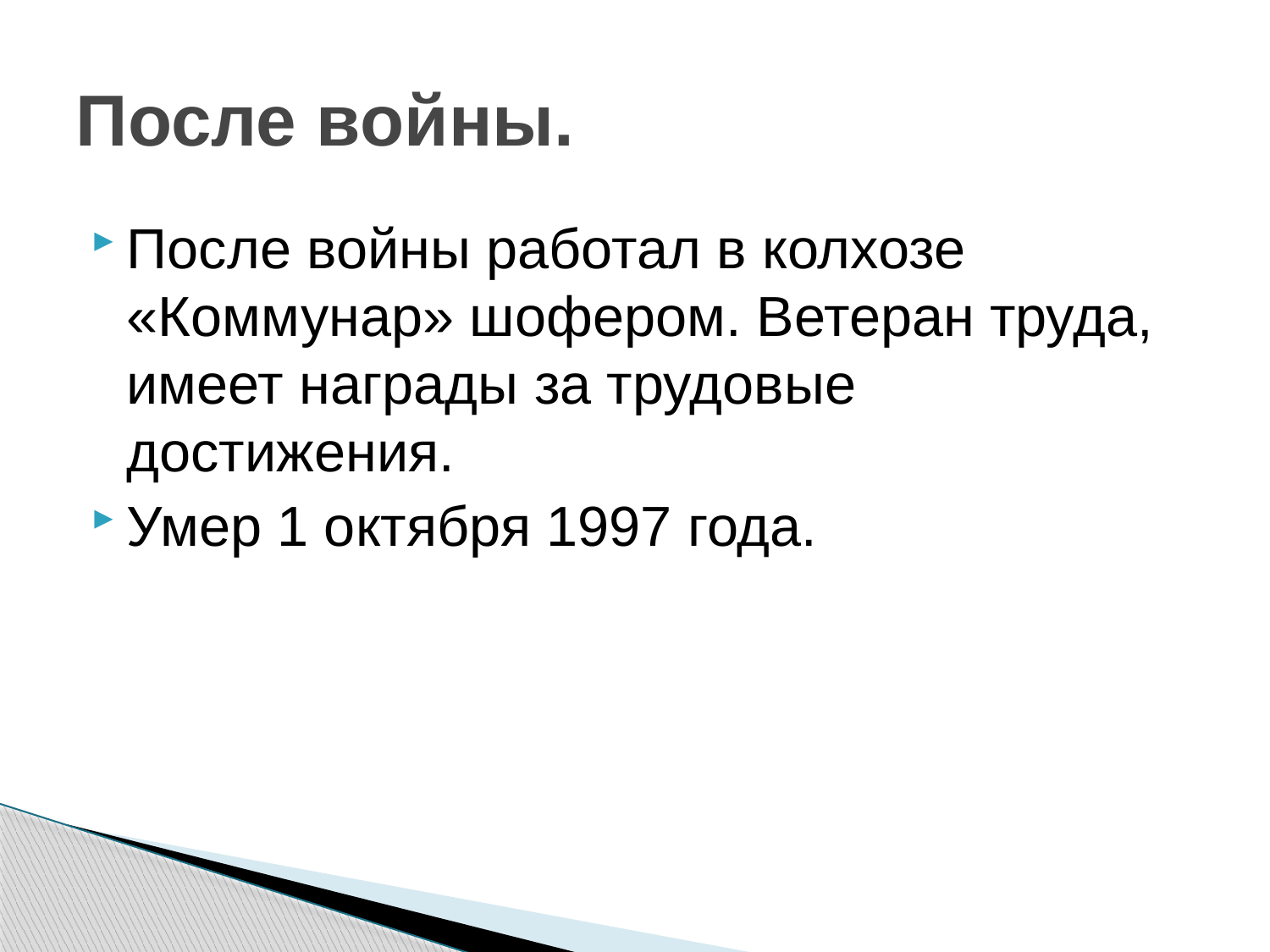

# После войны.
После войны работал в колхозе «Коммунар» шофером. Ветеран труда, имеет награды за трудовые достижения.
Умер 1 октября 1997 года.